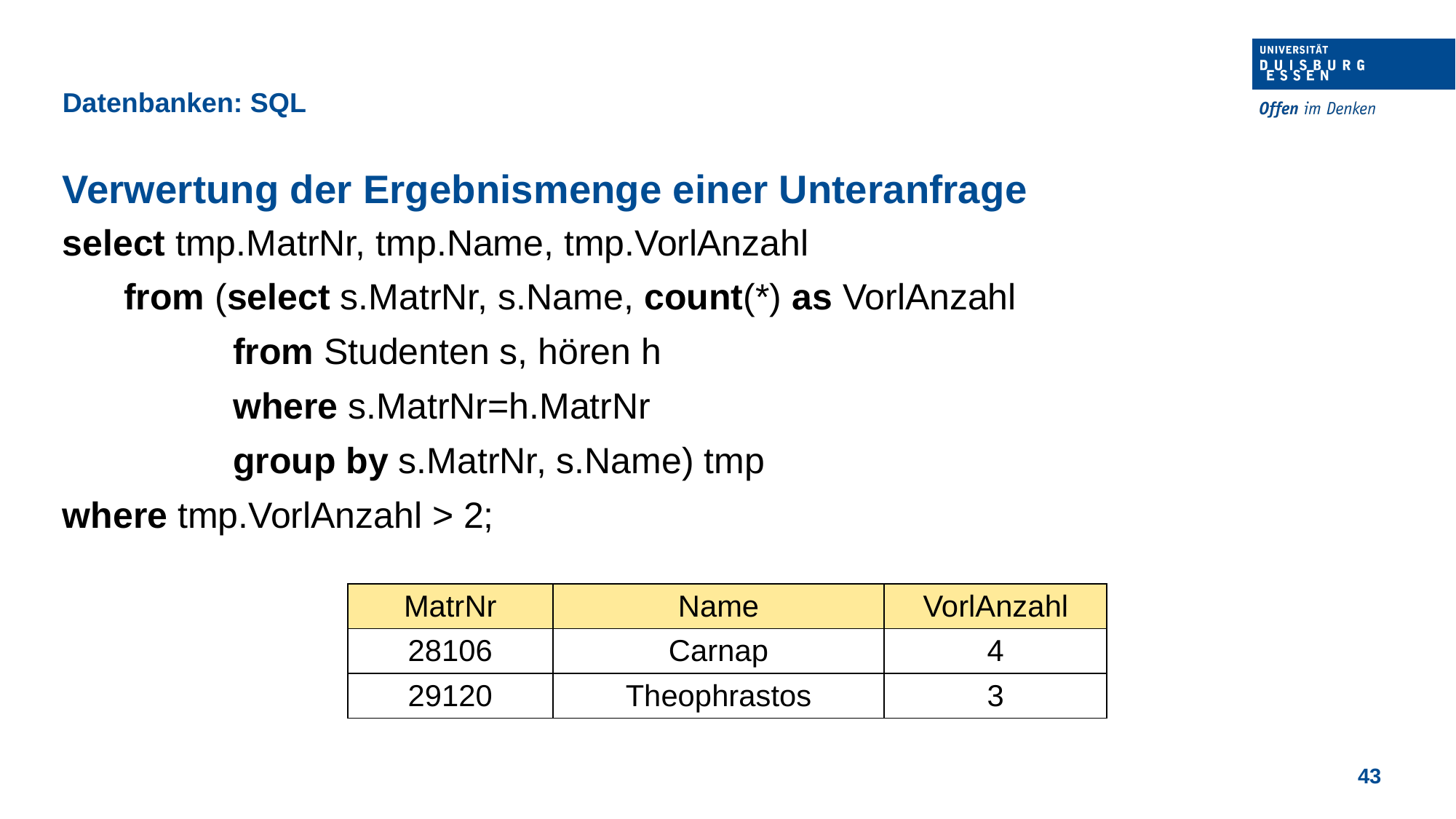

Datenbanken: SQL
Verwertung der Ergebnismenge einer Unteranfrage
select tmp.MatrNr, tmp.Name, tmp.VorlAnzahl
	from (select s.MatrNr, s.Name, count(*) as VorlAnzahl
		from Studenten s, hören h
		where s.MatrNr=h.MatrNr
		group by s.MatrNr, s.Name) tmp
where tmp.VorlAnzahl > 2;
| MatrNr | Name | VorlAnzahl |
| --- | --- | --- |
| 28106 | Carnap | 4 |
| 29120 | Theophrastos | 3 |
43